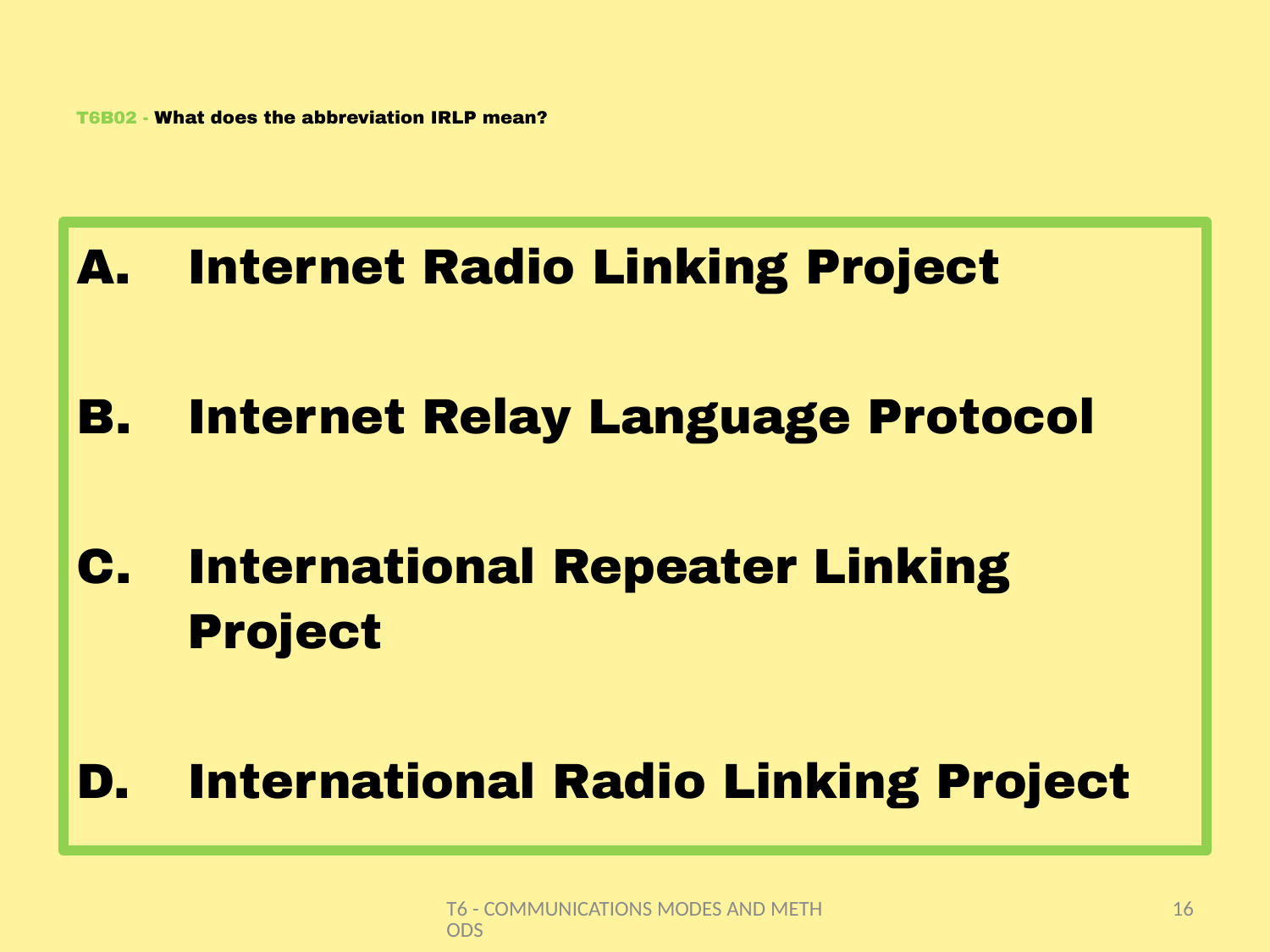

# T6B02 - What does the abbreviation IRLP mean?
Internet Radio Linking Project

Internet Relay Language Protocol

International Repeater Linking Project

International Radio Linking Project

T6 - COMMUNICATIONS MODES AND METHODS
16